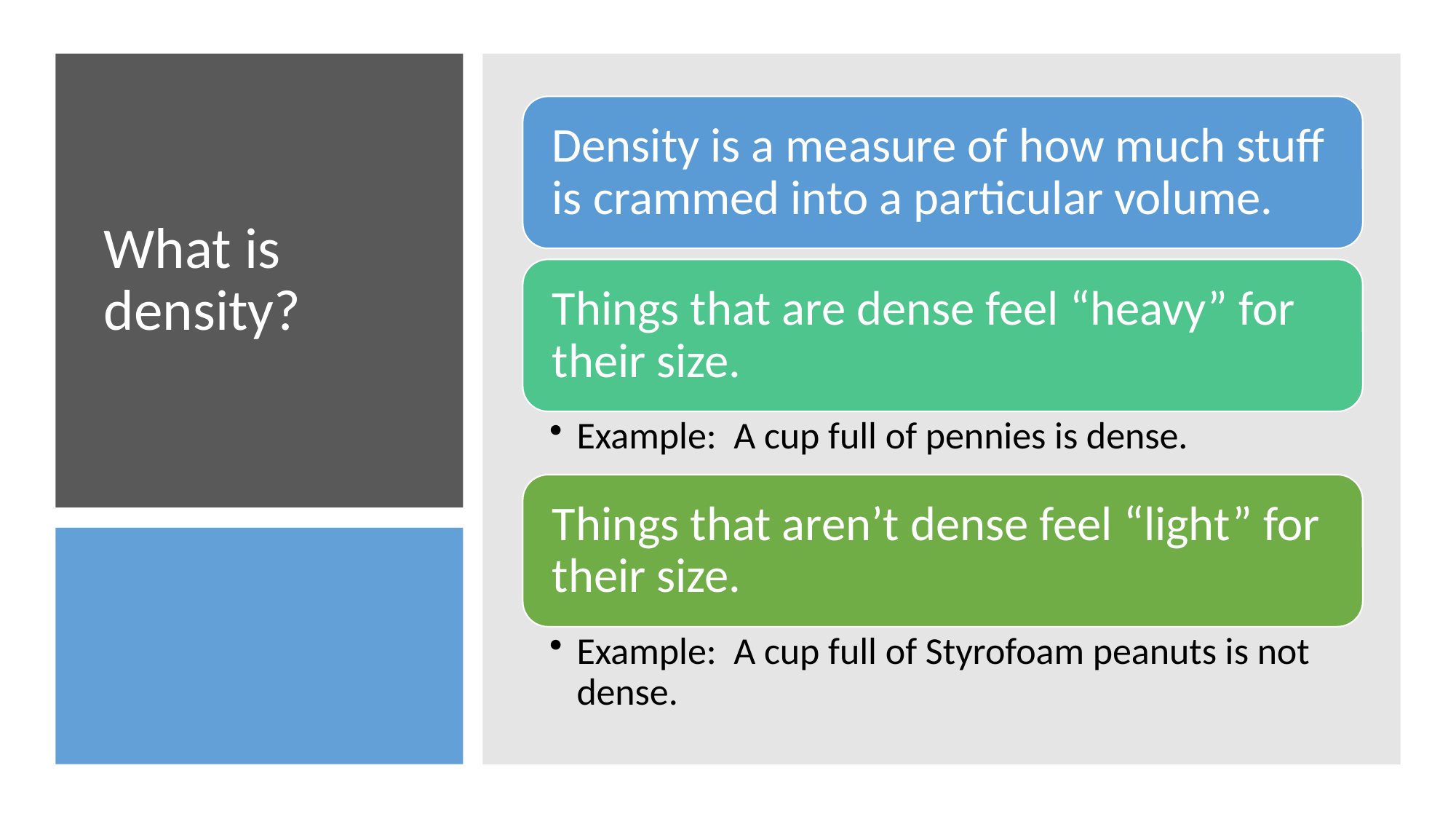

Density is a measure of how much stuff is crammed into a particular volume.
Things that are dense feel “heavy” for their size.
Example:  A cup full of pennies is dense.
Things that aren’t dense feel “light” for their size.
Example:  A cup full of Styrofoam peanuts is not dense.
# What is density?